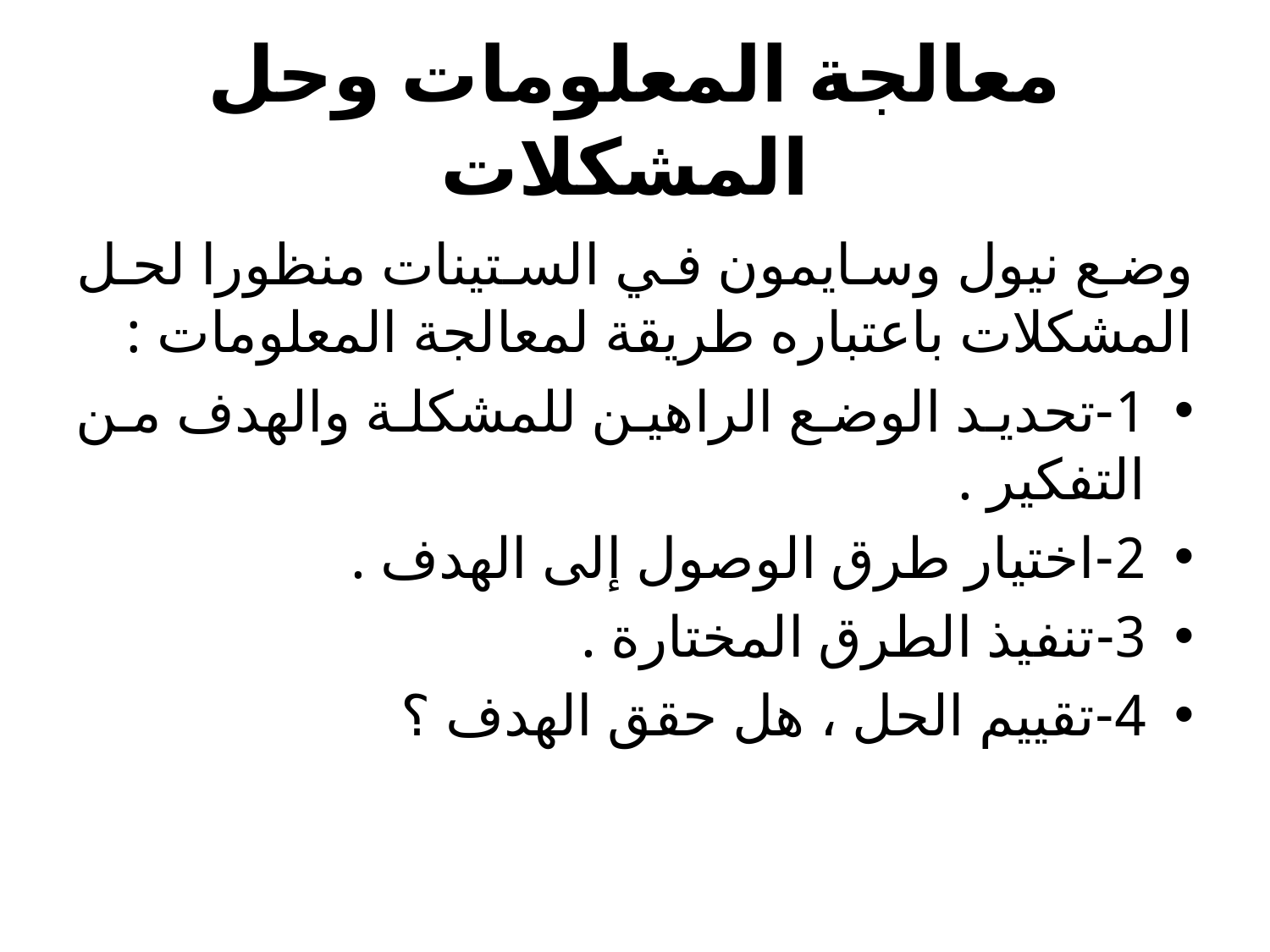

# معالجة المعلومات وحل المشكلات
وضع نيول وسايمون في الستينات منظورا لحل المشكلات باعتباره طريقة لمعالجة المعلومات :
1-تحديد الوضع الراهين للمشكلة والهدف من التفكير .
2-اختيار طرق الوصول إلى الهدف .
3-تنفيذ الطرق المختارة .
4-تقييم الحل ، هل حقق الهدف ؟